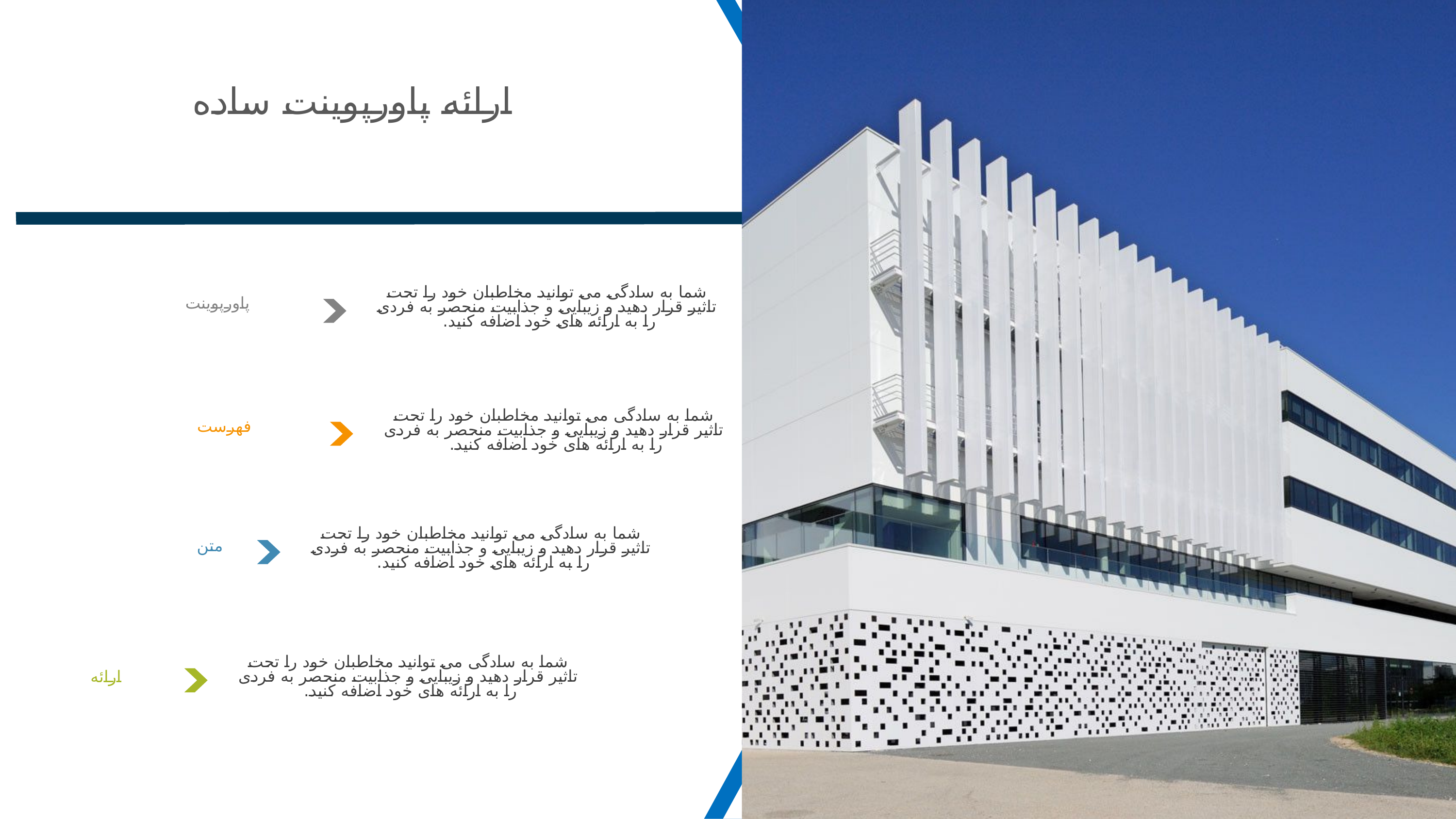

ارائه پاورپوینت ساده

شما به سادگی می توانید مخاطبان خود را تحت تاثیر قرار دهید و زیبایی و جذابیت منحصر به فردی را به ارائه های خود اضافه کنید.
پاورپوینت

شما به سادگی می توانید مخاطبان خود را تحت تاثیر قرار دهید و زیبایی و جذابیت منحصر به فردی را به ارائه های خود اضافه کنید.
فهرست

شما به سادگی می توانید مخاطبان خود را تحت تاثیر قرار دهید و زیبایی و جذابیت منحصر به فردی را به ارائه های خود اضافه کنید.

متن
شما به سادگی می توانید مخاطبان خود را تحت تاثیر قرار دهید و زیبایی و جذابیت منحصر به فردی را به ارائه های خود اضافه کنید.

ارائه